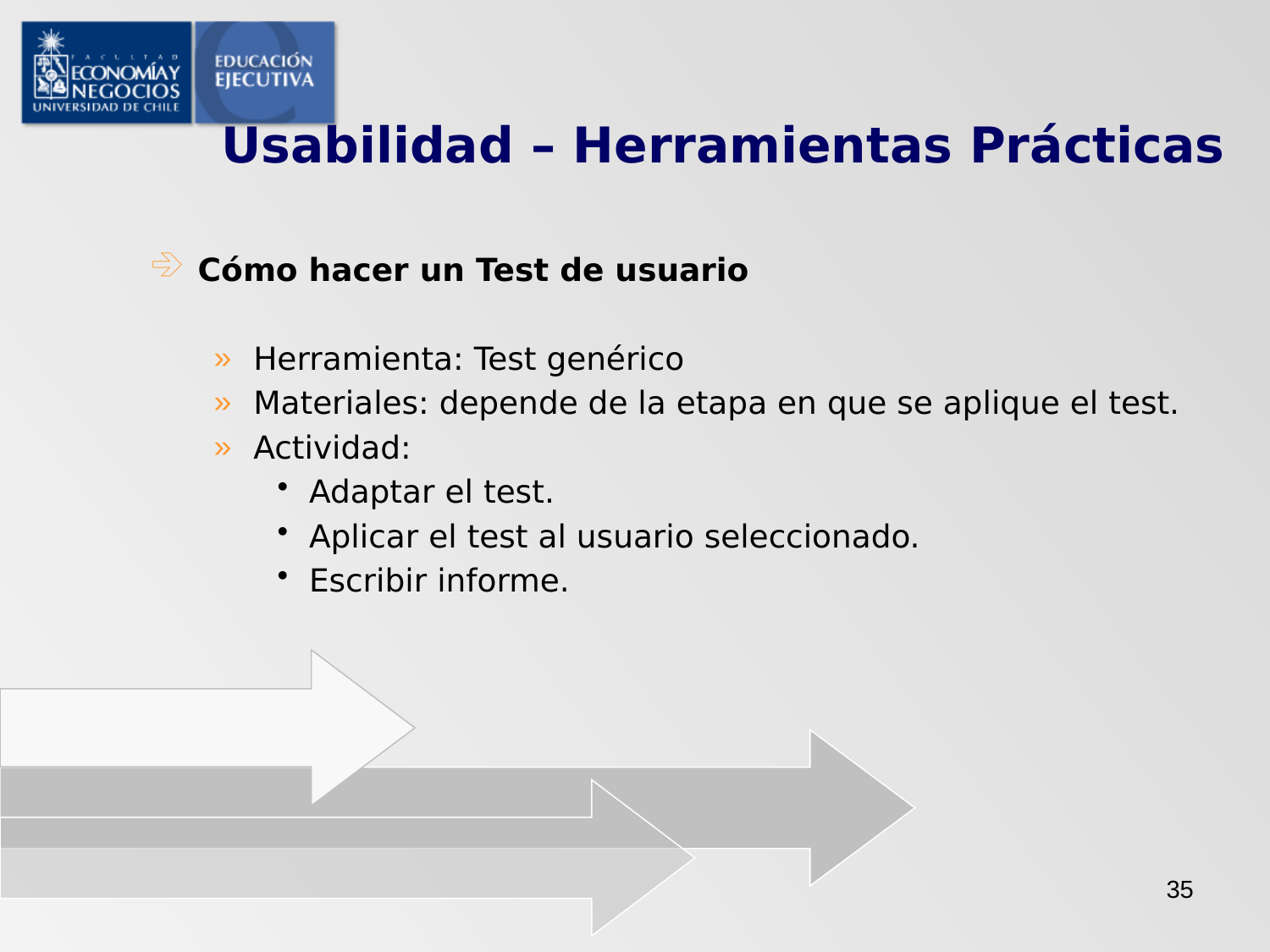

# Usabilidad – Herramientas Prácticas
Cómo hacer un Test de usuario

Herramienta: Test genérico
Materiales: depende de la etapa en que se aplique el test.
Actividad:
Adaptar el test.
Aplicar el test al usuario seleccionado.
Escribir informe.
35